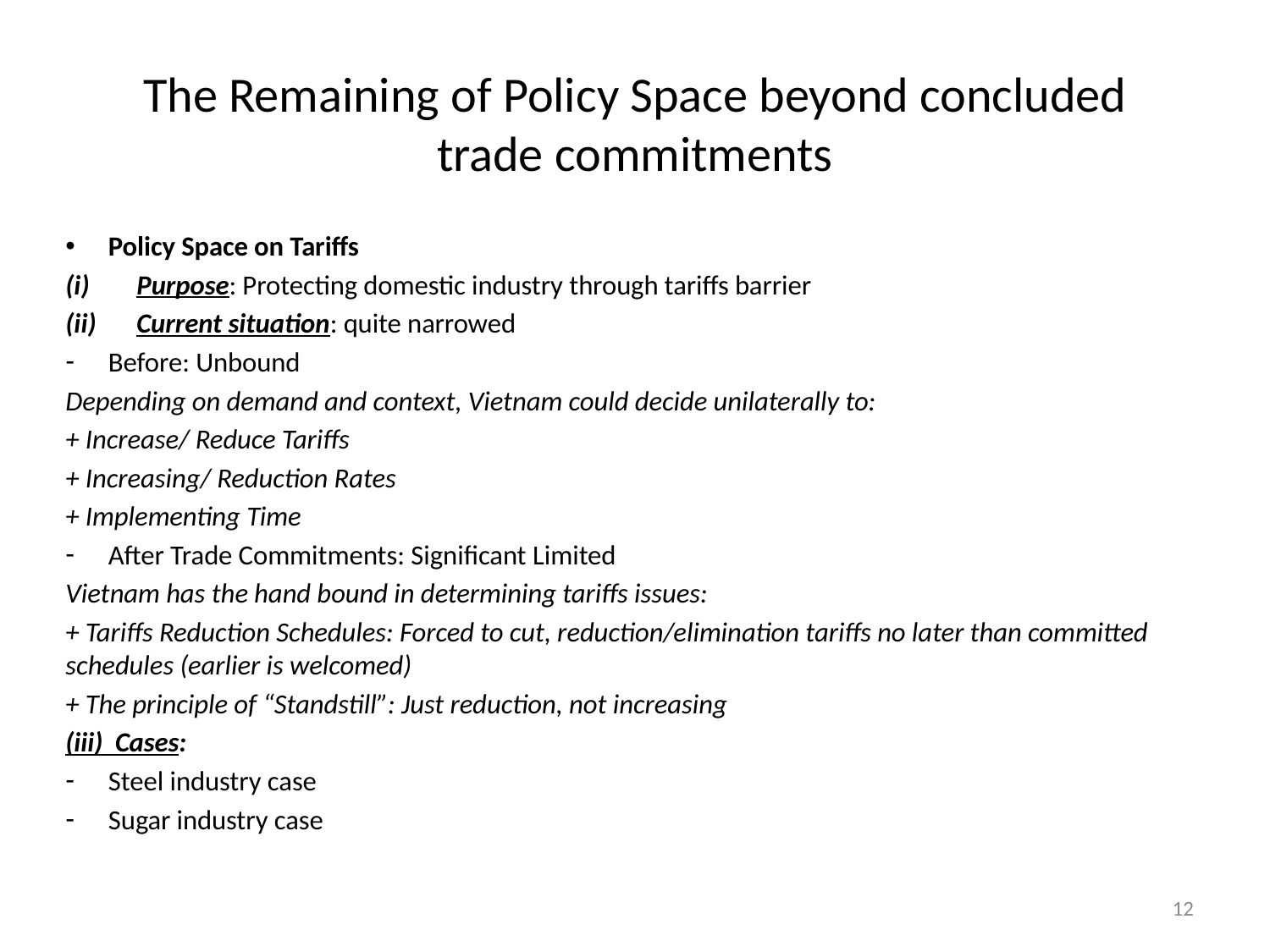

# The Remaining of Policy Space beyond concluded trade commitments

Policy Space on Tariffs
Purpose: Protecting domestic industry through tariffs barrier
Current situation: quite narrowed
Before: Unbound
Depending on demand and context, Vietnam could decide unilaterally to:
+ Increase/ Reduce Tariffs
+ Increasing/ Reduction Rates
+ Implementing Time
After Trade Commitments: Significant Limited
Vietnam has the hand bound in determining tariffs issues:
+ Tariffs Reduction Schedules: Forced to cut, reduction/elimination tariffs no later than committed schedules (earlier is welcomed)
+ The principle of “Standstill”: Just reduction, not increasing
(iii)  Cases:
Steel industry case
Sugar industry case

12